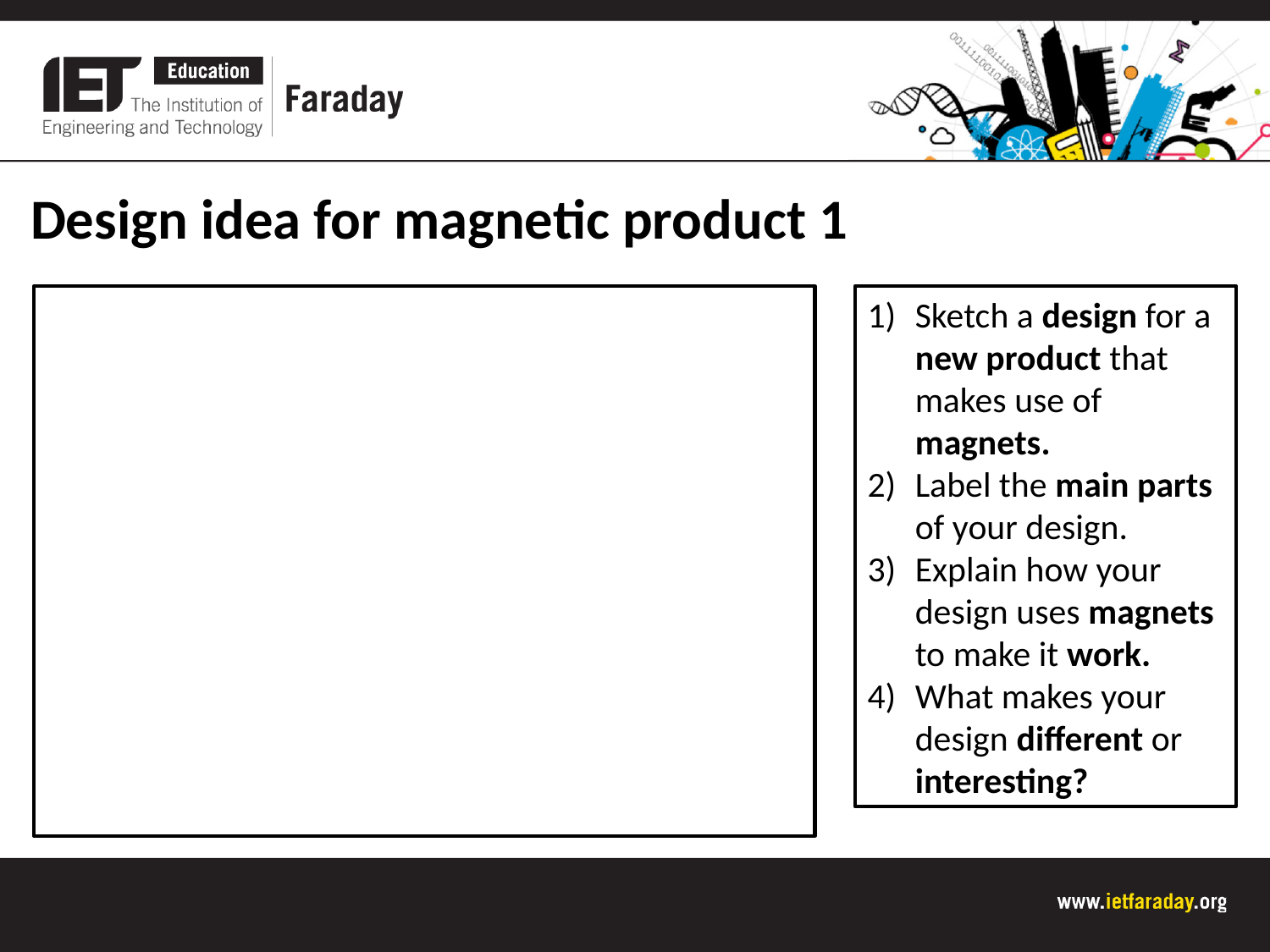

Design idea for magnetic product 1

Sketch a design for a new product that makes use of magnets.
Label the main parts of your design.
Explain how your design uses magnets to make it work.
What makes your design different or interesting?